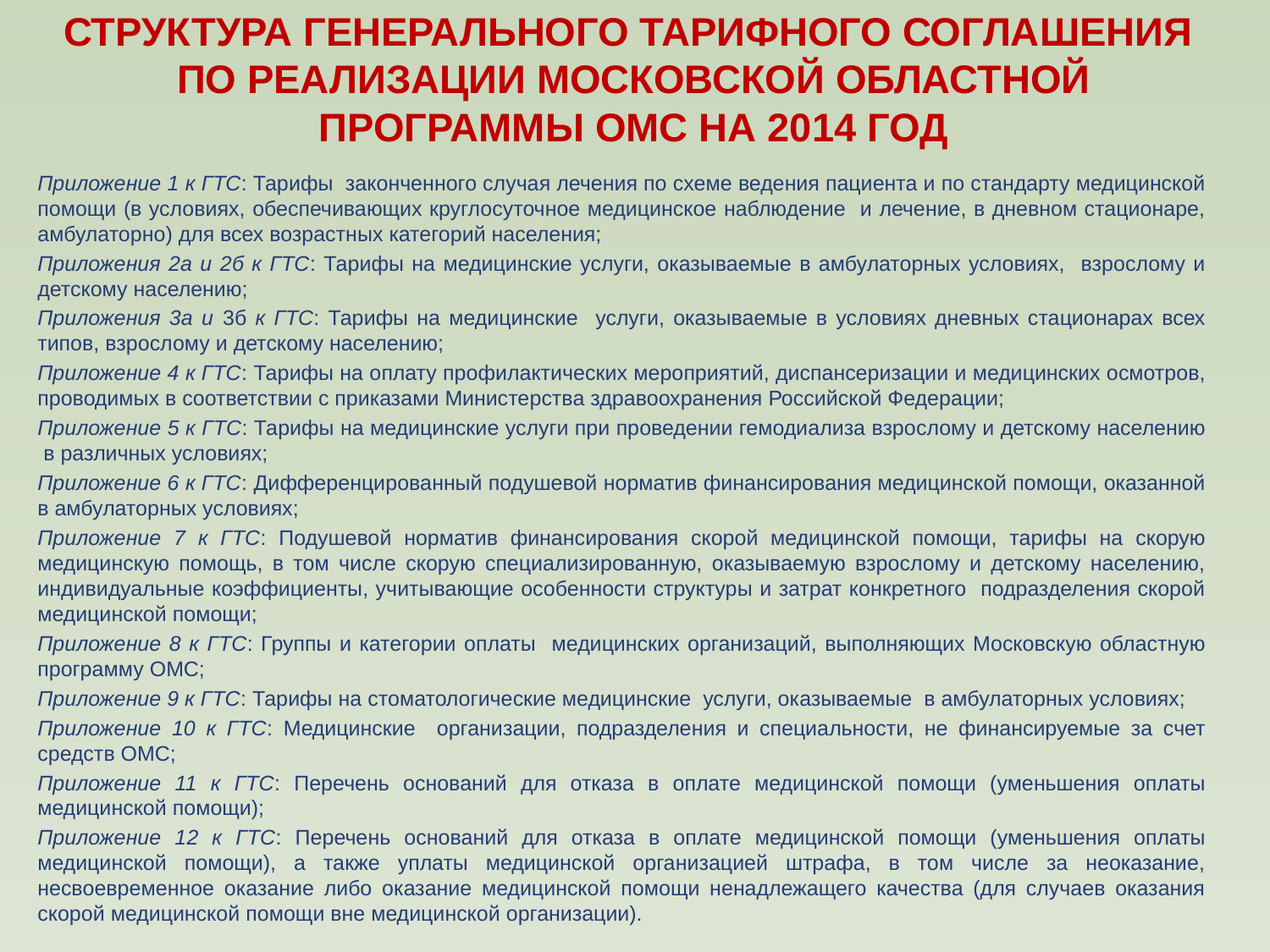

# структура Генерального тарифного соглашения  по реализации Московской областной программы ОМС на 2014 год

Приложение 1 к ГТС: Тарифы  законченного случая лечения по схеме ведения пациента и по стандарту медицинской помощи (в условиях, обеспечивающих круглосуточное медицинское наблюдение  и лечение, в дневном стационаре, амбулаторно) для всех возрастных категорий населения;
Приложения 2а и 2б к ГТС: Тарифы на медицинские услуги, оказываемые в амбулаторных условиях,  взрослому и детскому населению;
Приложения 3а и 3б к ГТС: Тарифы на медицинские  услуги, оказываемые в условиях дневных стационарах всех типов, взрослому и детскому населению;
Приложение 4 к ГТС: Тарифы на оплату профилактических мероприятий, диспансеризации и медицинских осмотров, проводимых в соответствии с приказами Министерства здравоохранения Российской Федерации;
Приложение 5 к ГТС: Тарифы на медицинские услуги при проведении гемодиализа взрослому и детскому населению  в различных условиях;
Приложение 6 к ГТС: Дифференцированный подушевой норматив финансирования медицинской помощи, оказанной в амбулаторных условиях;
Приложение 7 к ГТС: Подушевой норматив финансирования скорой медицинской помощи, тарифы на скорую медицинскую помощь, в том числе скорую специализированную, оказываемую взрослому и детскому населению, индивидуальные коэффициенты, учитывающие особенности структуры и затрат конкретного  подразделения скорой медицинской помощи;
Приложение 8 к ГТС: Группы и категории оплаты  медицинских организаций, выполняющих Московскую областную программу ОМС;
Приложение 9 к ГТС: Тарифы на стоматологические медицинские  услуги, оказываемые  в амбулаторных условиях;
Приложение 10 к ГТС: Медицинские  организации, подразделения и специальности, не финансируемые за счет средств ОМС;
Приложение 11 к ГТС: Перечень оснований для отказа в оплате медицинской помощи (уменьшения оплаты медицинской помощи);
Приложение 12 к ГТС: Перечень оснований для отказа в оплате медицинской помощи (уменьшения оплаты медицинской помощи), а также уплаты медицинской организацией штрафа, в том числе за неоказание, несвоевременное оказание либо оказание медицинской помощи ненадлежащего качества (для случаев оказания скорой медицинской помощи вне медицинской организации).